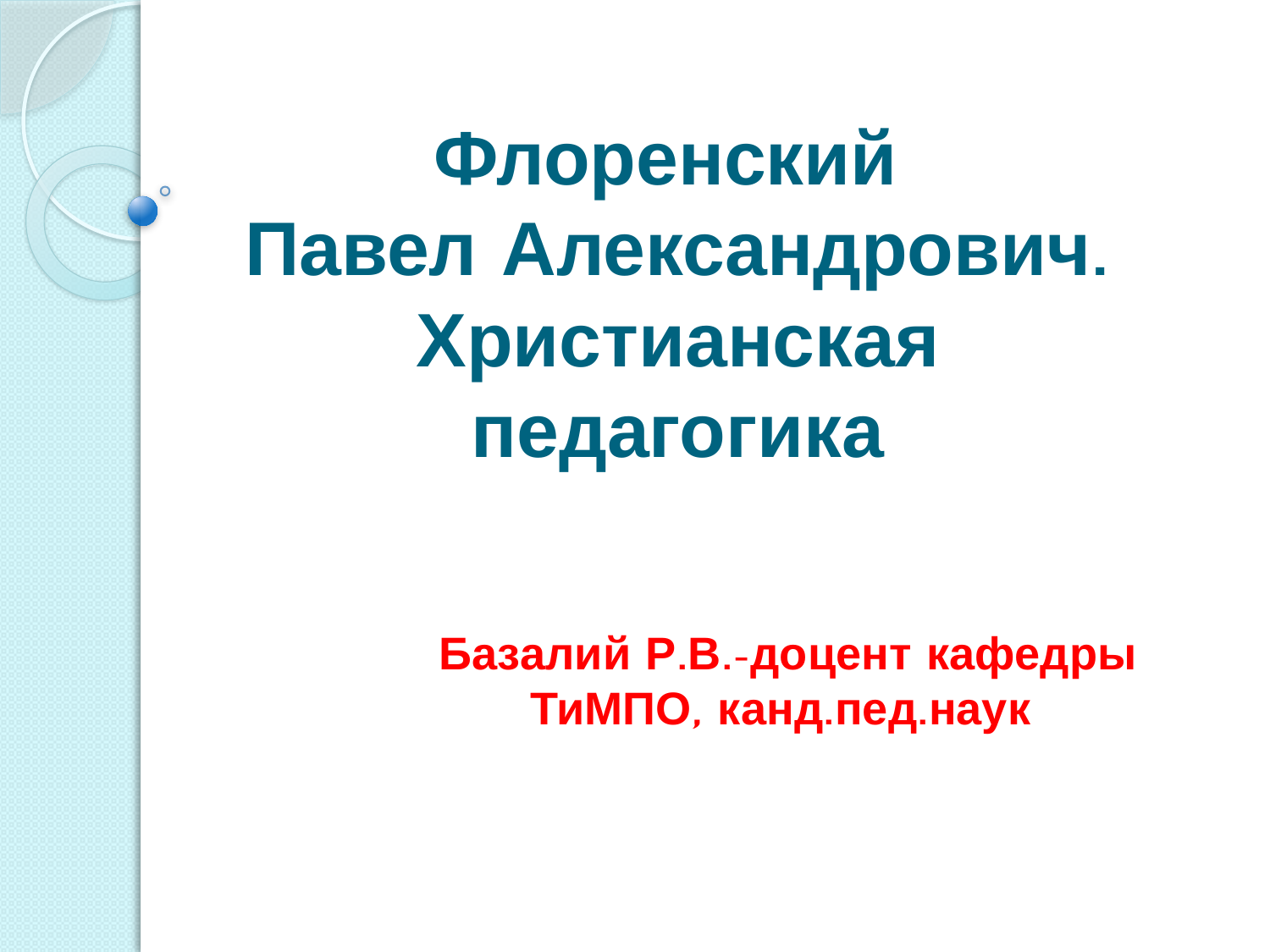

# Флоренский Павел Александрович. Христианская педагогика
 Базалий Р.В.-доцент кафедры ТиМПО, канд.пед.наук